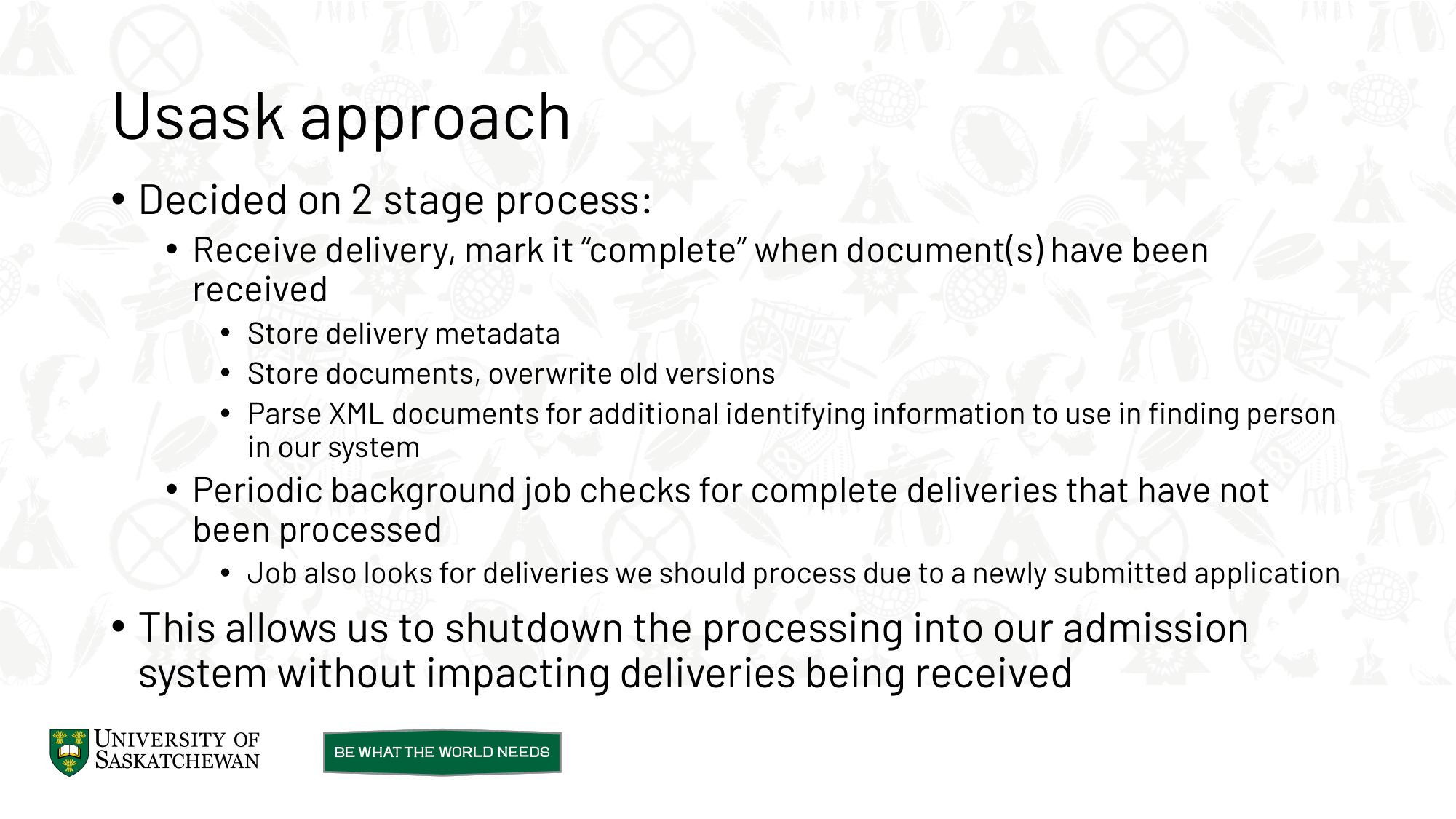

Usask approach
Decided on 2 stage process:
Receive delivery, mark it “complete” when document(s) have been received
Store delivery metadata
Store documents, overwrite old versions
Parse XML documents for additional identifying information to use in finding person in our system
Periodic background job checks for complete deliveries that have not been processed
Job also looks for deliveries we should process due to a newly submitted application
This allows us to shutdown the processing into our admission system without impacting deliveries being received